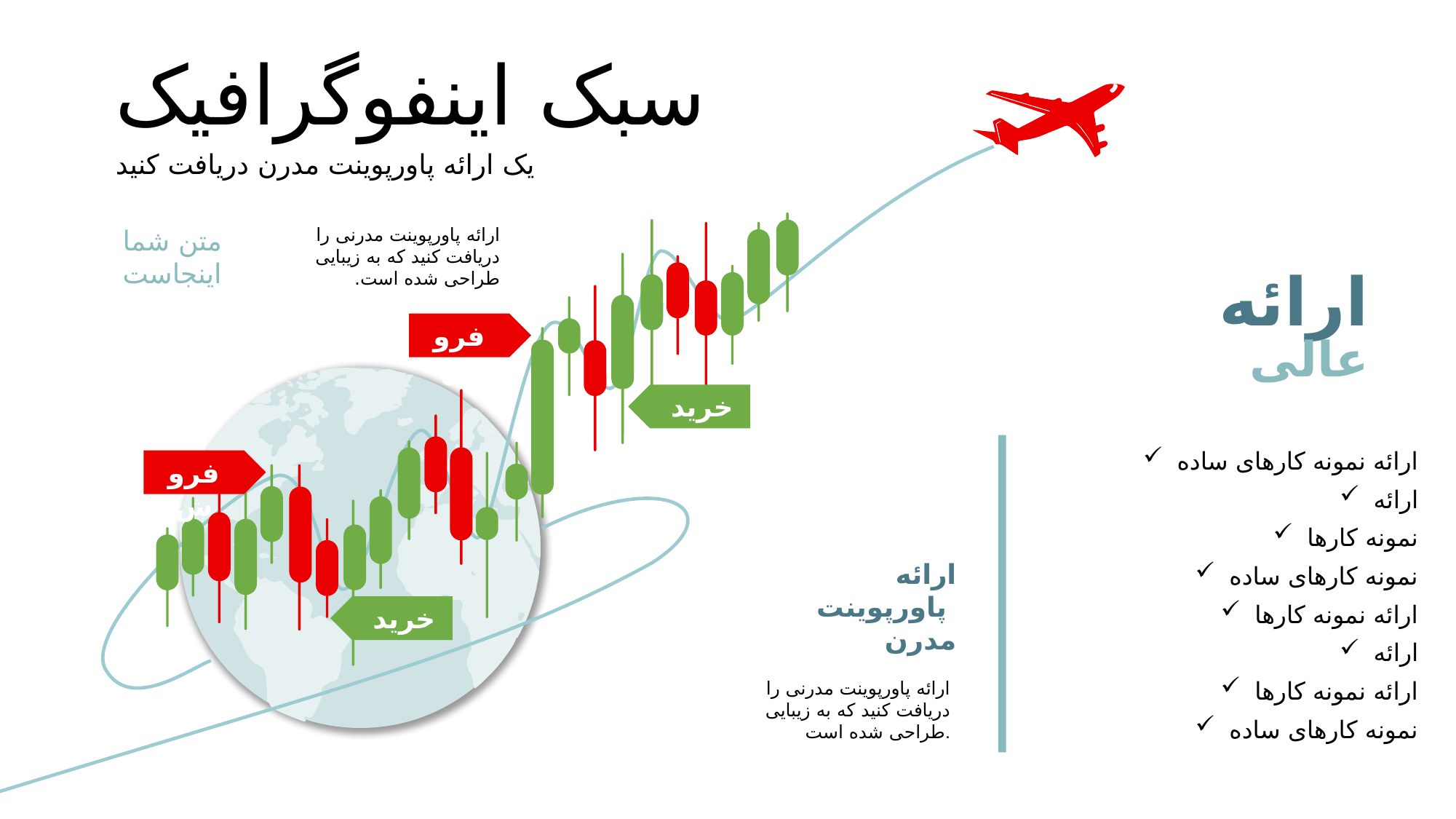

سبک اینفوگرافیک

یک ارائه پاورپوینت مدرن دریافت کنید

متن شما اینجاست
ارائه پاورپوینت مدرنی را دریافت کنید که به زیبایی طراحی شده است.
ارائه
فروش

عالی

خرید

ارائه نمونه کارهای ساده
فروش

ارائه

نمونه کارها
ارائه
 پاورپوینت
مدرن
ارائه پاورپوینت مدرنی را دریافت کنید که به زیبایی طراحی شده است.
نمونه کارهای ساده
خرید

ارائه نمونه کارها
ارائه
ارائه نمونه کارها
نمونه کارهای ساده